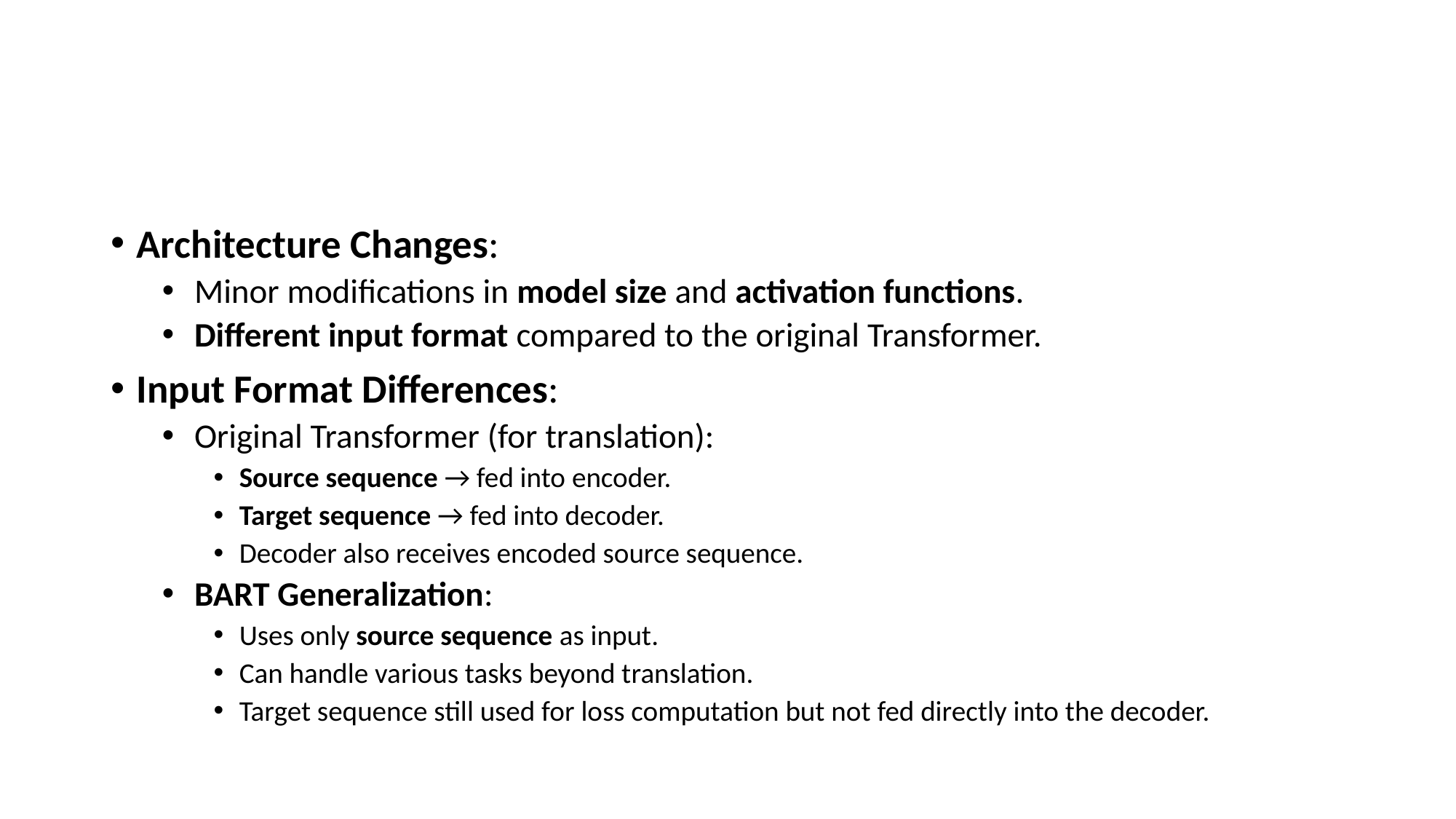

#
Architecture Changes:
Minor modifications in model size and activation functions.
Different input format compared to the original Transformer.
Input Format Differences:
Original Transformer (for translation):
Source sequence → fed into encoder.
Target sequence → fed into decoder.
Decoder also receives encoded source sequence.
BART Generalization:
Uses only source sequence as input.
Can handle various tasks beyond translation.
Target sequence still used for loss computation but not fed directly into the decoder.